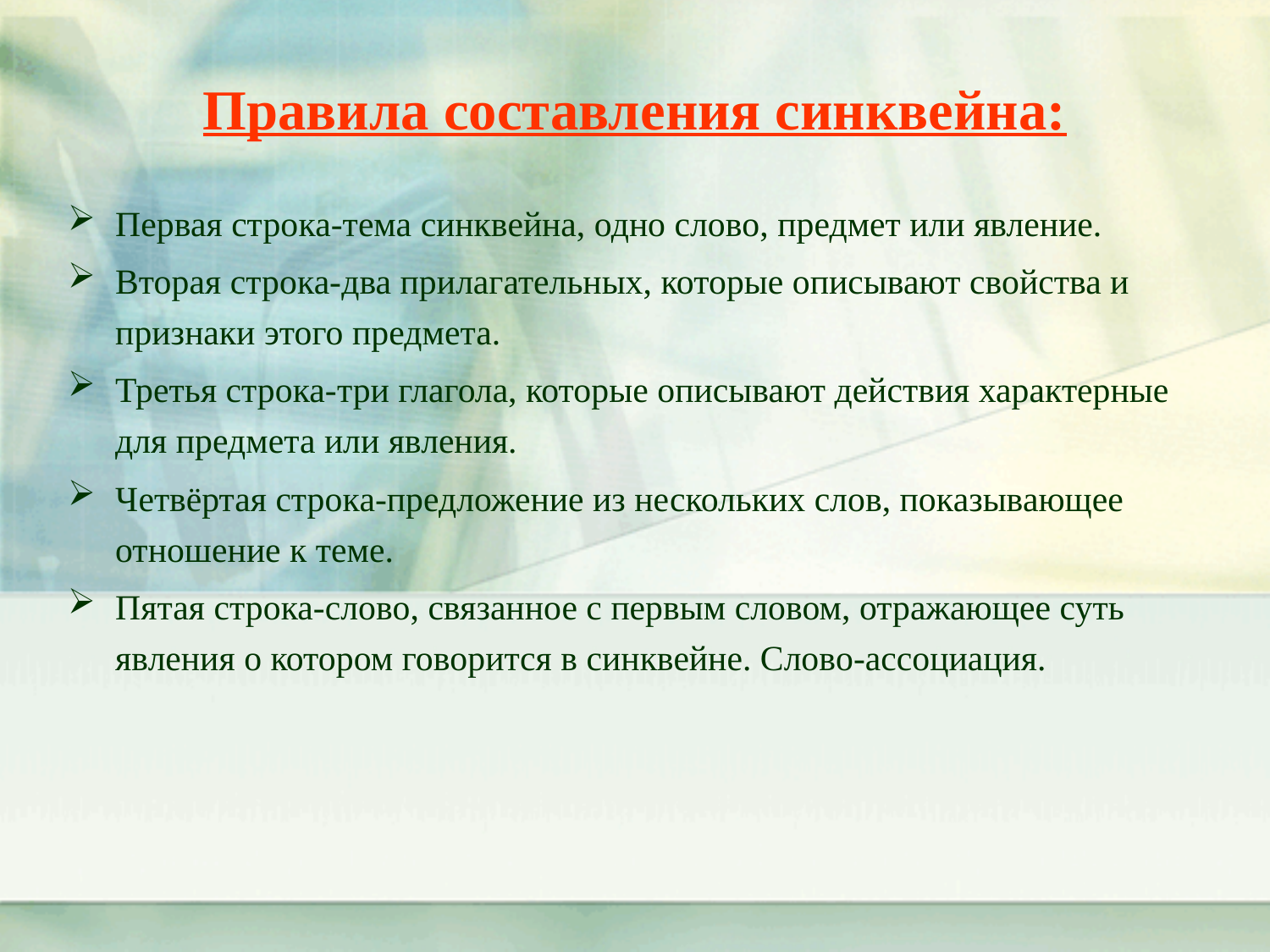

# Правила составления синквейна:
Первая строка-тема синквейна, одно слово, предмет или явление.
Вторая строка-два прилагательных, которые описывают свойства и признаки этого предмета.
Третья строка-три глагола, которые описывают действия характерные для предмета или явления.
Четвёртая строка-предложение из нескольких слов, показывающее отношение к теме.
Пятая строка-слово, связанное с первым словом, отражающее суть явления о котором говорится в синквейне. Слово-ассоциация.